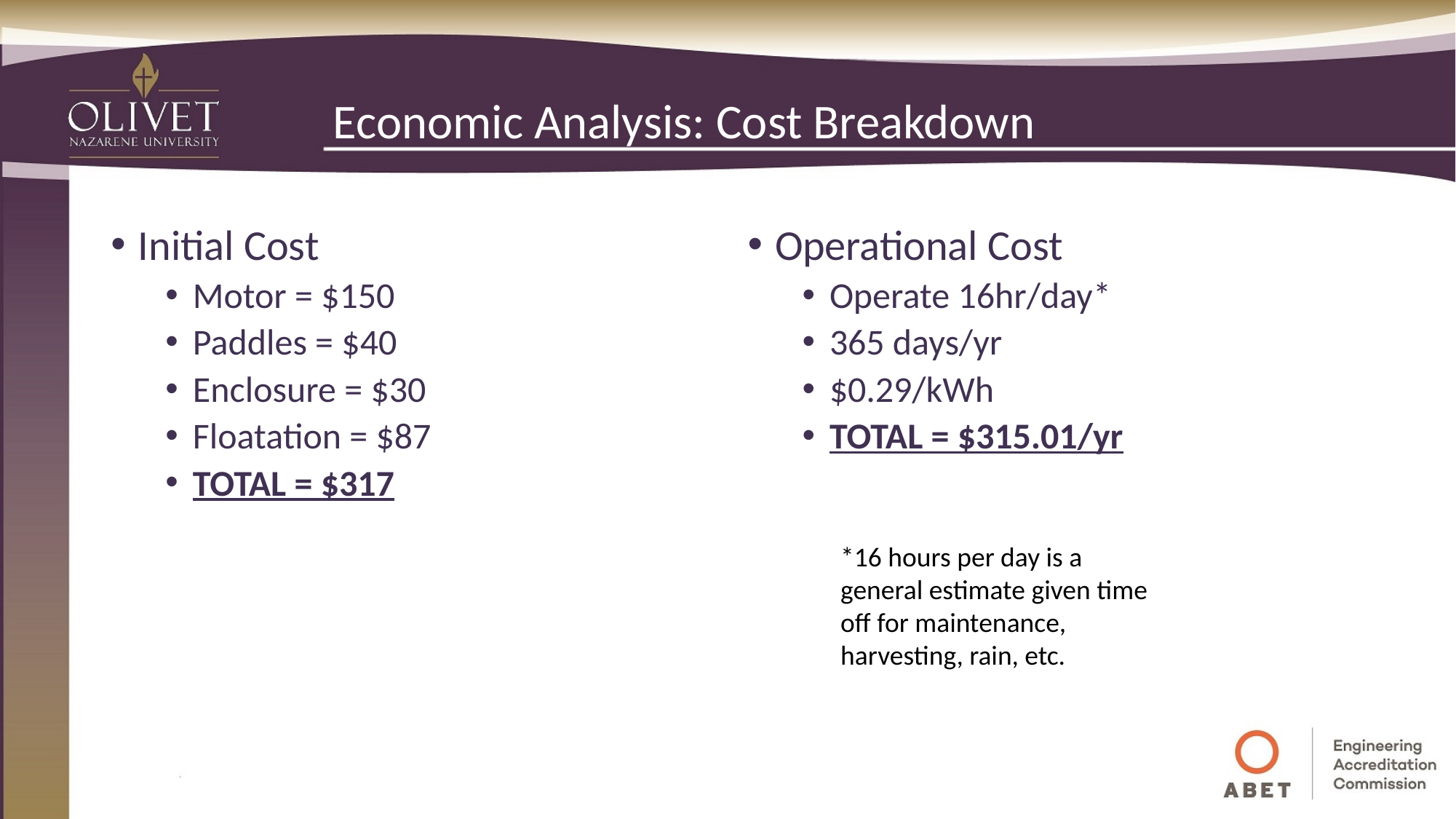

# Economic Analysis: Cost Breakdown
Initial Cost
Motor = $150
Paddles = $40
Enclosure = $30
Floatation = $87
TOTAL = $317
Operational Cost
Operate 16hr/day*
365 days/yr
$0.29/kWh
TOTAL = $315.01/yr

*16 hours per day is a general estimate given time off for maintenance, harvesting, rain, etc.